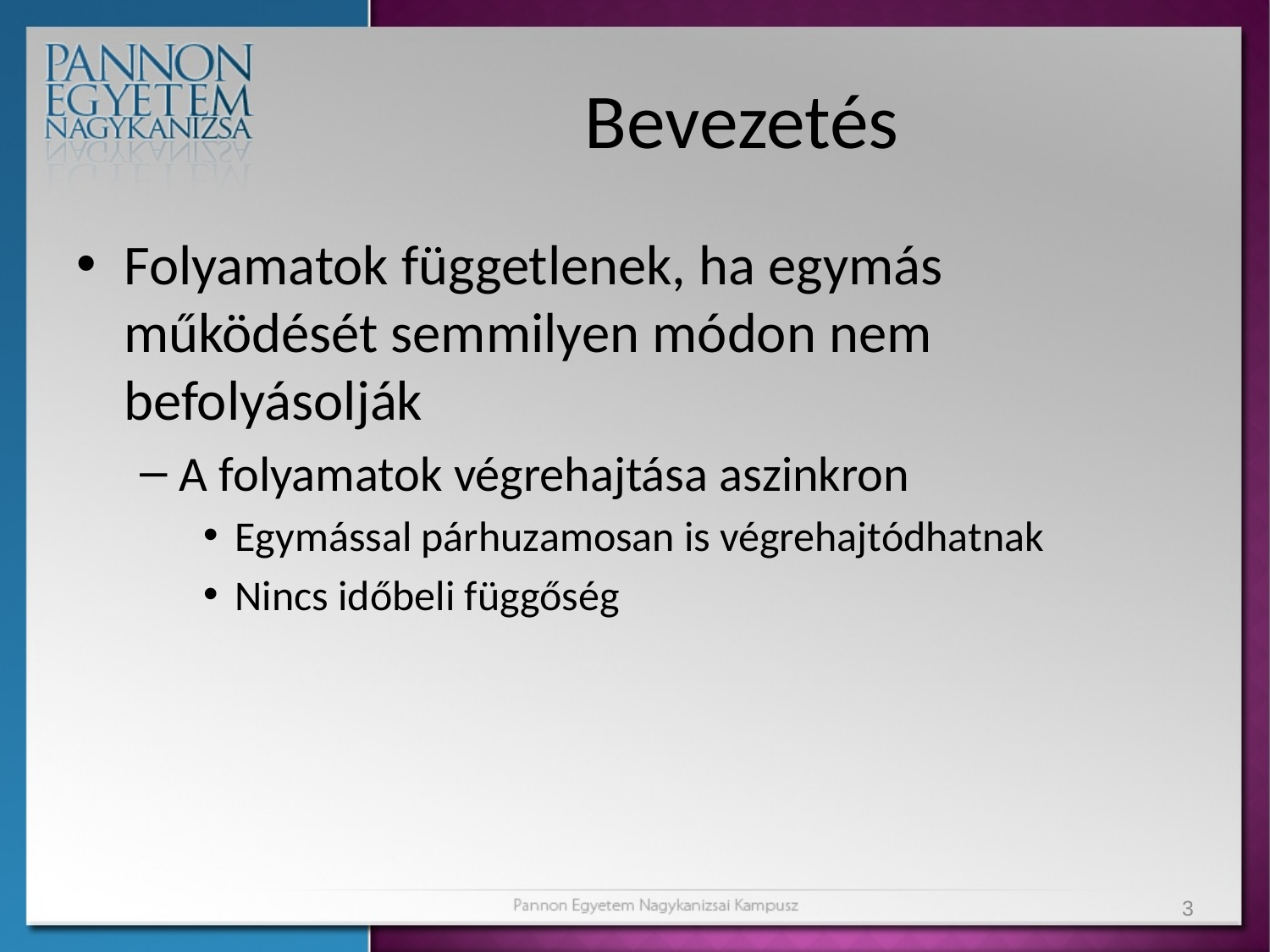

# Bevezetés
Folyamatok függetlenek, ha egymás működését semmilyen módon nem befolyásolják
A folyamatok végrehajtása aszinkron
Egymással párhuzamosan is végrehajtódhatnak
Nincs időbeli függőség
3